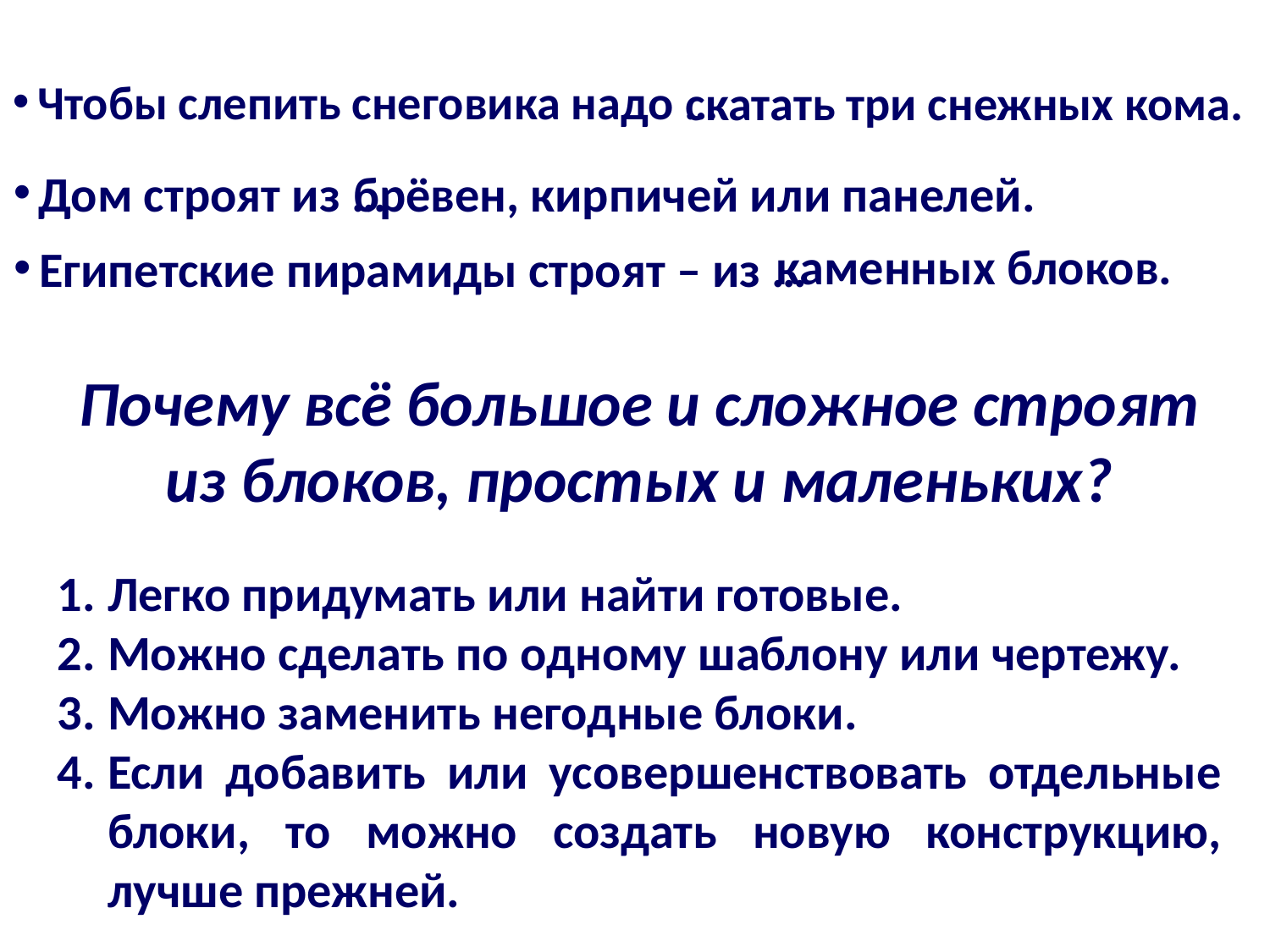

Чтобы слепить снеговика надо …
скатать три снежных кома.
Дом строят из …
брёвен, кирпичей или панелей.
каменных блоков.
Египетские пирамиды строят – из …
Почему всё большое и сложное строят из блоков, простых и маленьких?
Легко придумать или найти готовые.
Можно сделать по одному шаблону или чертежу.
Можно заменить негодные блоки.
Если добавить или усовершенствовать отдельные блоки, то можно создать новую конструкцию, лучше прежней.